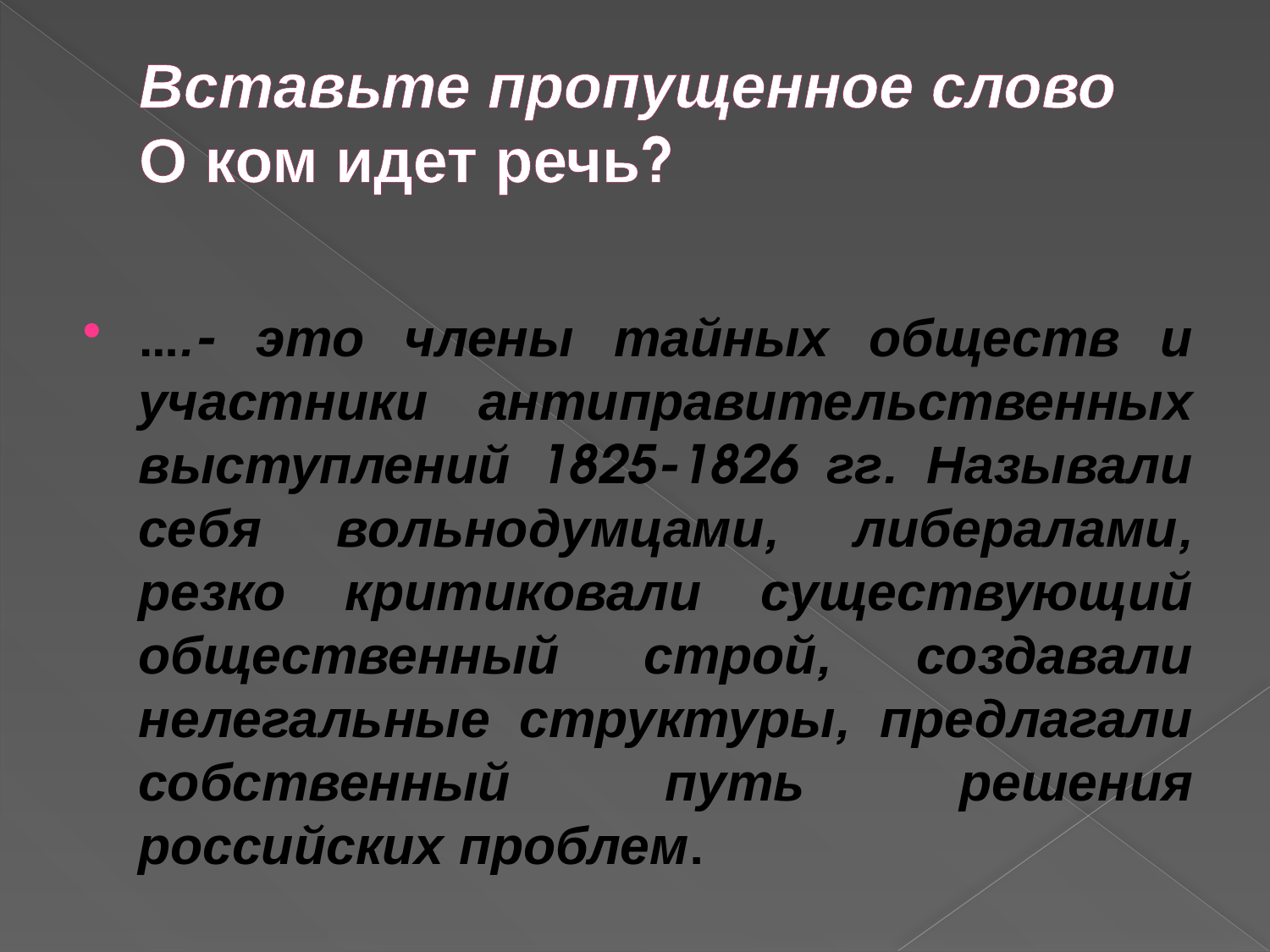

# Вставьте пропущенное слово О ком идет речь?
….- это члены тайных обществ и участники антиправительственных выступлений 1825-1826 гг. Называли себя вольнодумцами, либералами, резко критиковали существующий общественный строй, создавали нелегальные структуры, предлагали собственный путь решения российских проблем.